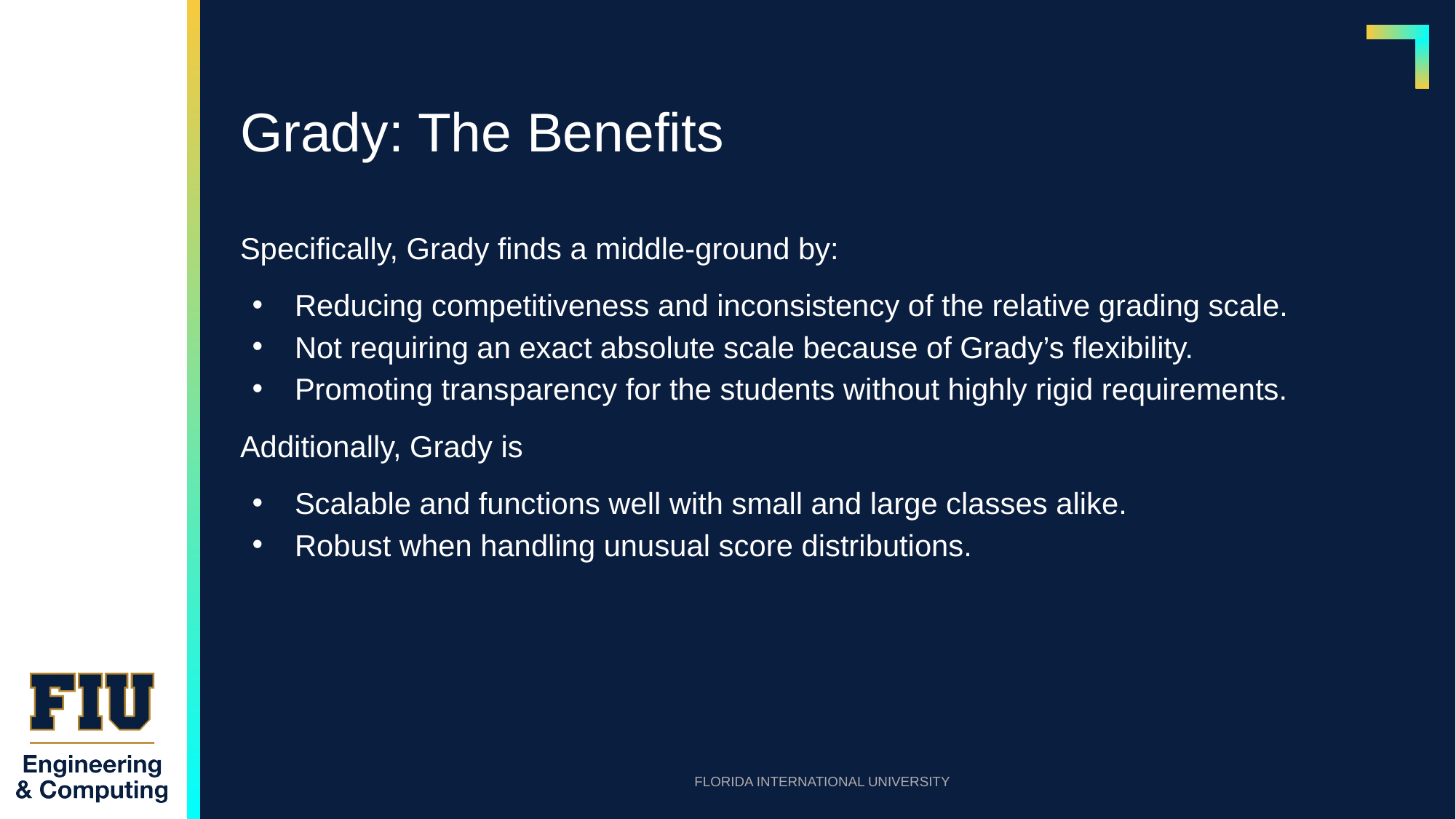

# Grady: The Benefits
Specifically, Grady finds a middle-ground by:
Reducing competitiveness and inconsistency of the relative grading scale.
Not requiring an exact absolute scale because of Grady’s flexibility.
Promoting transparency for the students without highly rigid requirements.
Additionally, Grady is
Scalable and functions well with small and large classes alike.
Robust when handling unusual score distributions.